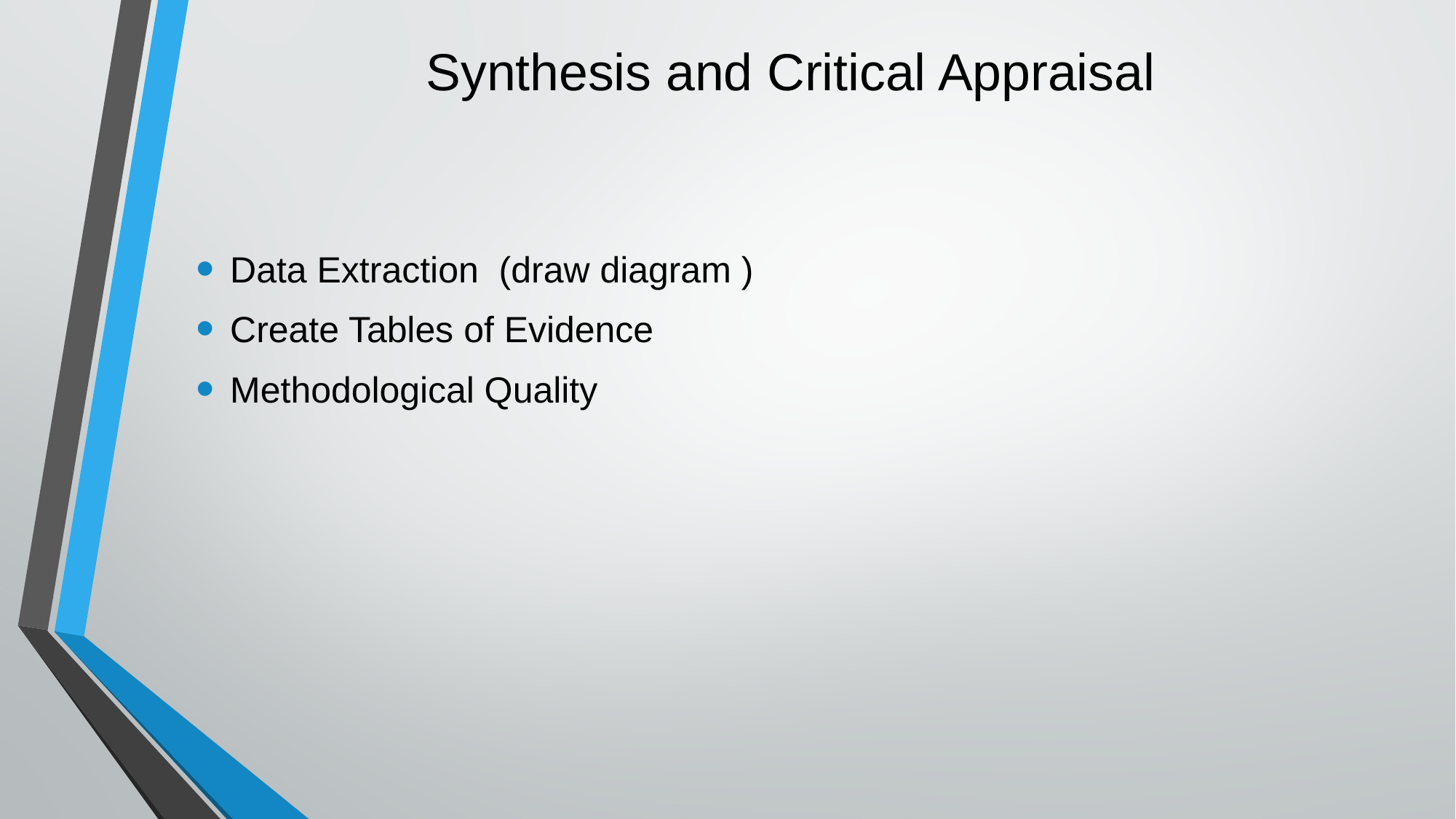

# Synthesis and Critical Appraisal
Data Extraction  (draw diagram )
Create Tables of Evidence
Methodological Quality